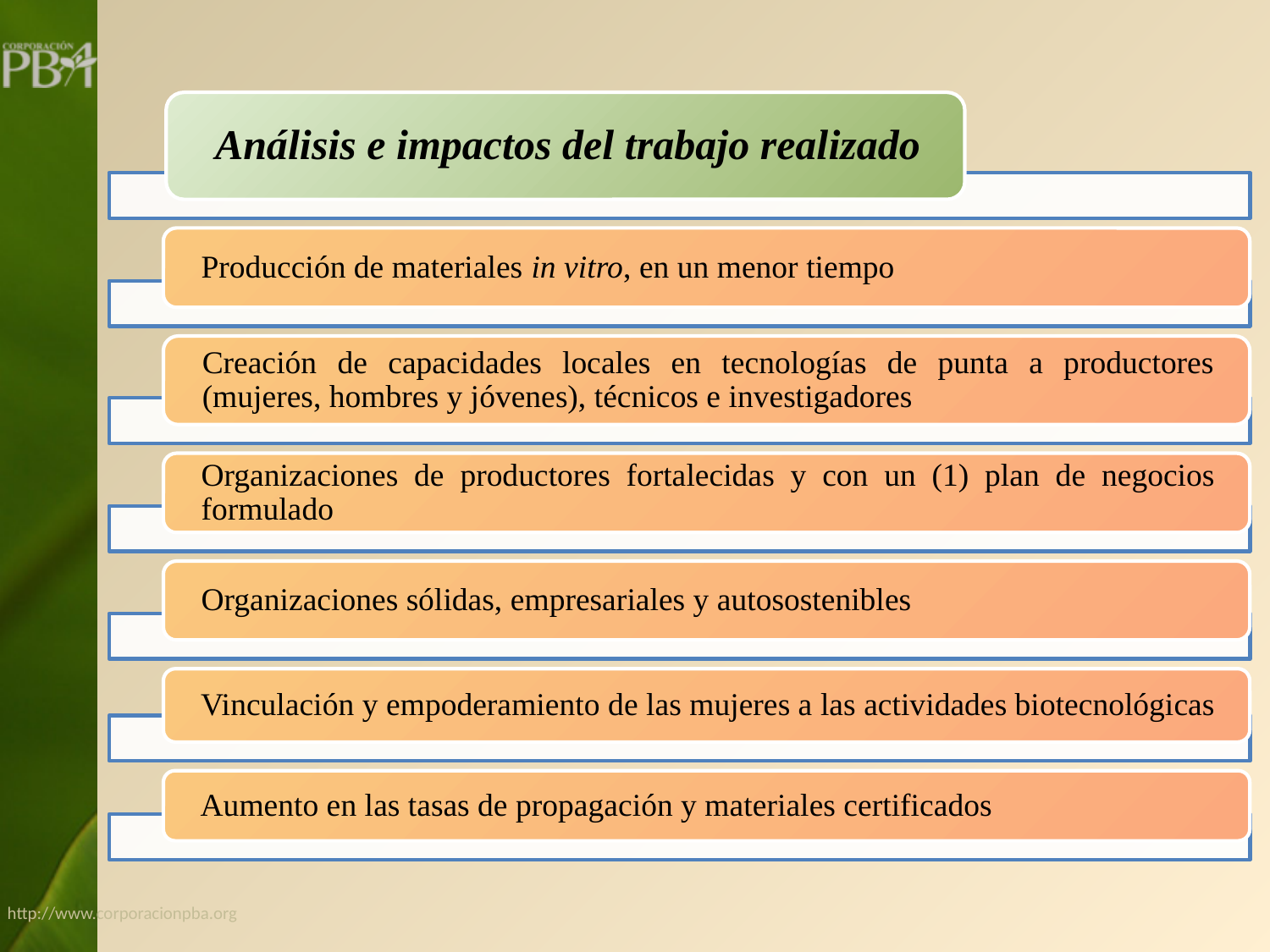

Análisis e impactos del trabajo realizado
Producción de materiales in vitro, en un menor tiempo
Creación de capacidades locales en tecnologías de punta a productores (mujeres, hombres y jóvenes), técnicos e investigadores
Organizaciones de productores fortalecidas y con un (1) plan de negocios formulado
Organizaciones sólidas, empresariales y autosostenibles
Vinculación y empoderamiento de las mujeres a las actividades biotecnológicas
Aumento en las tasas de propagación y materiales certificados